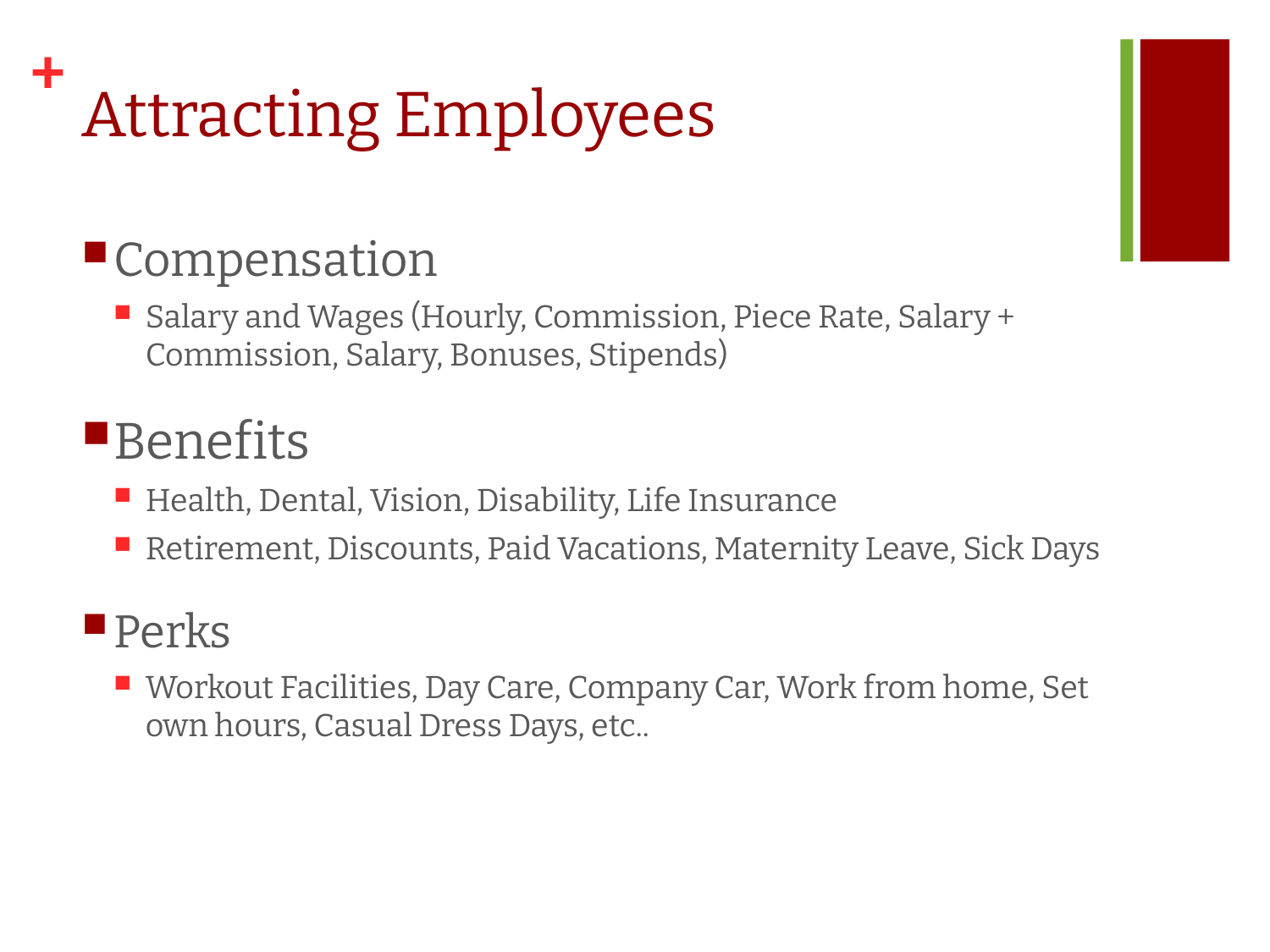

# Attracting Employees
Compensation
Salary and Wages (Hourly, Commission, Piece Rate, Salary + Commission, Salary, Bonuses, Stipends)
Benefits
Health, Dental, Vision, Disability, Life Insurance
Retirement, Discounts, Paid Vacations, Maternity Leave, Sick Days
Perks
Workout Facilities, Day Care, Company Car, Work from home, Set own hours, Casual Dress Days, etc..